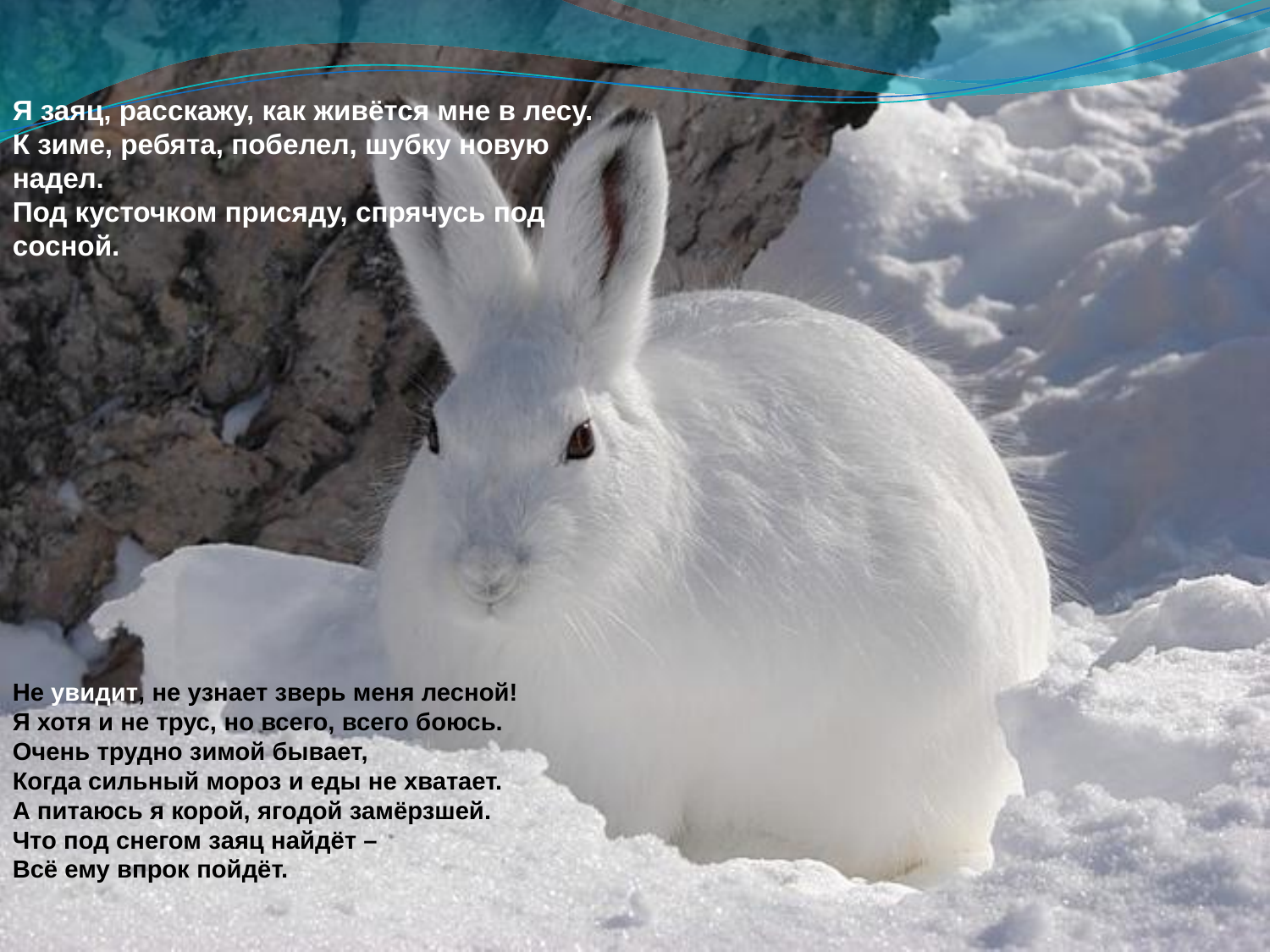

Я заяц, расскажу, как живётся мне в лесу.
К зиме, ребята, побелел, шубку новую надел.
Под кусточком присяду, спрячусь под сосной.
Не увидит, не узнает зверь меня лесной!
Я хотя и не трус, но всего, всего боюсь.
Очень трудно зимой бывает,
Когда сильный мороз и еды не хватает.
А питаюсь я корой, ягодой замёрзшей.
Что под снегом заяц найдёт –
Всё ему впрок пойдёт.